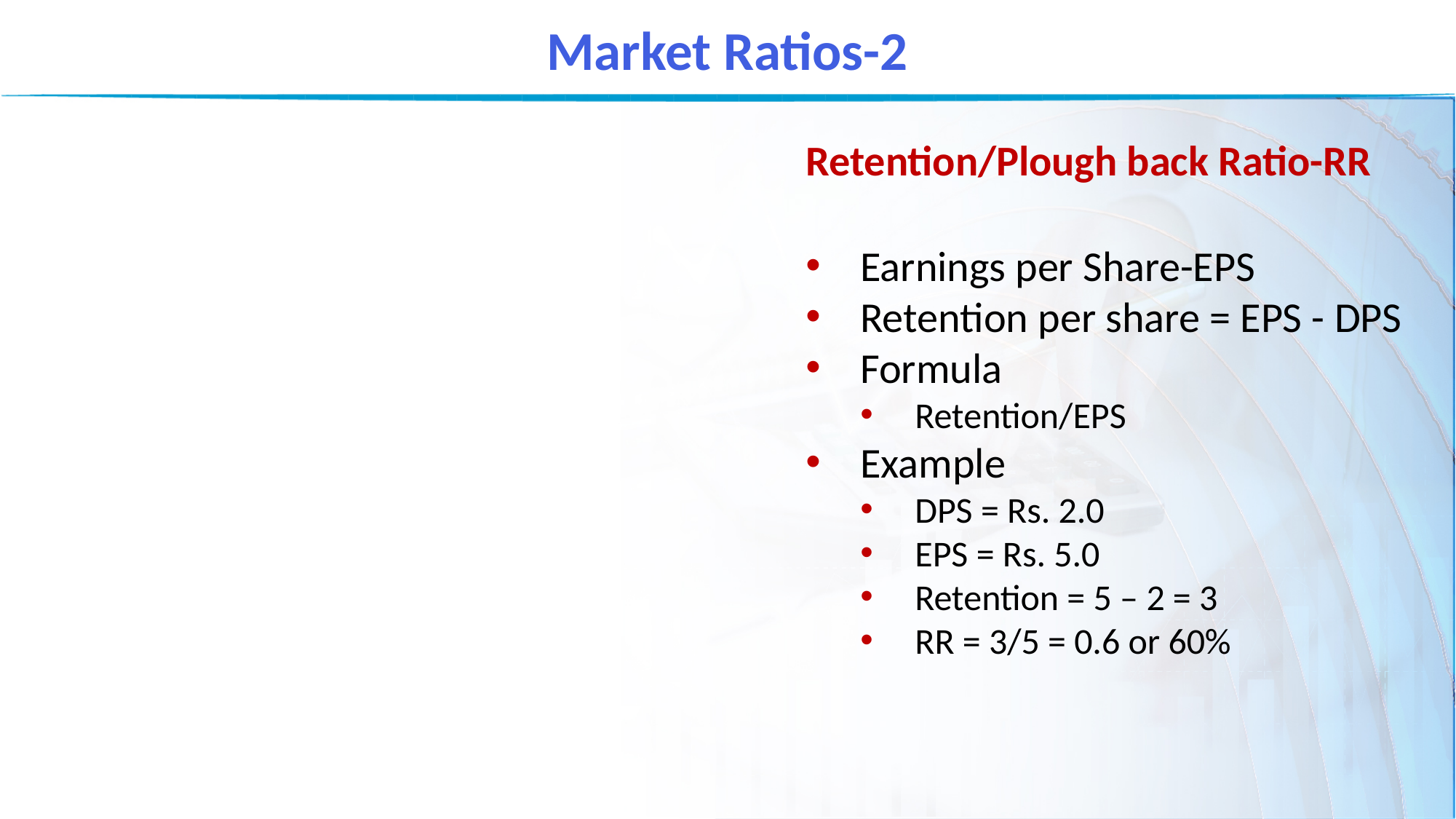

Market Ratios-2
Retention/Plough back Ratio-RR

Earnings per Share-EPS
Retention per share = EPS - DPS
Formula
Retention/EPS
Example
DPS = Rs. 2.0
EPS = Rs. 5.0
Retention = 5 – 2 = 3
RR = 3/5 = 0.6 or 60%